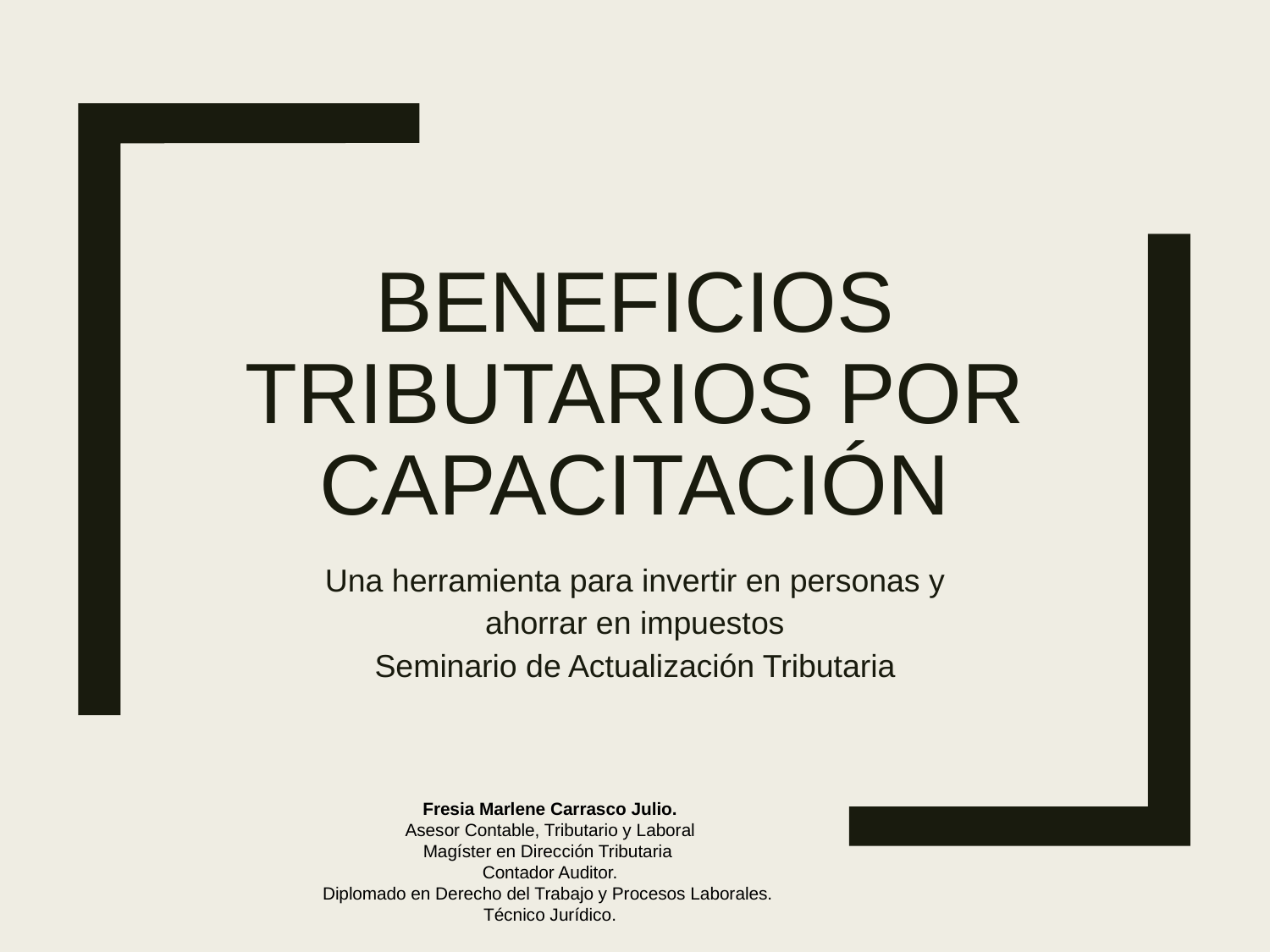

# Beneficios Tributarios por Capacitación
Una herramienta para invertir en personas y ahorrar en impuestos
Seminario de Actualización Tributaria
Fresia Marlene Carrasco Julio.
Asesor Contable, Tributario y Laboral
Magíster en Dirección Tributaria
Contador Auditor.
Diplomado en Derecho del Trabajo y Procesos Laborales. 
Técnico Jurídico.